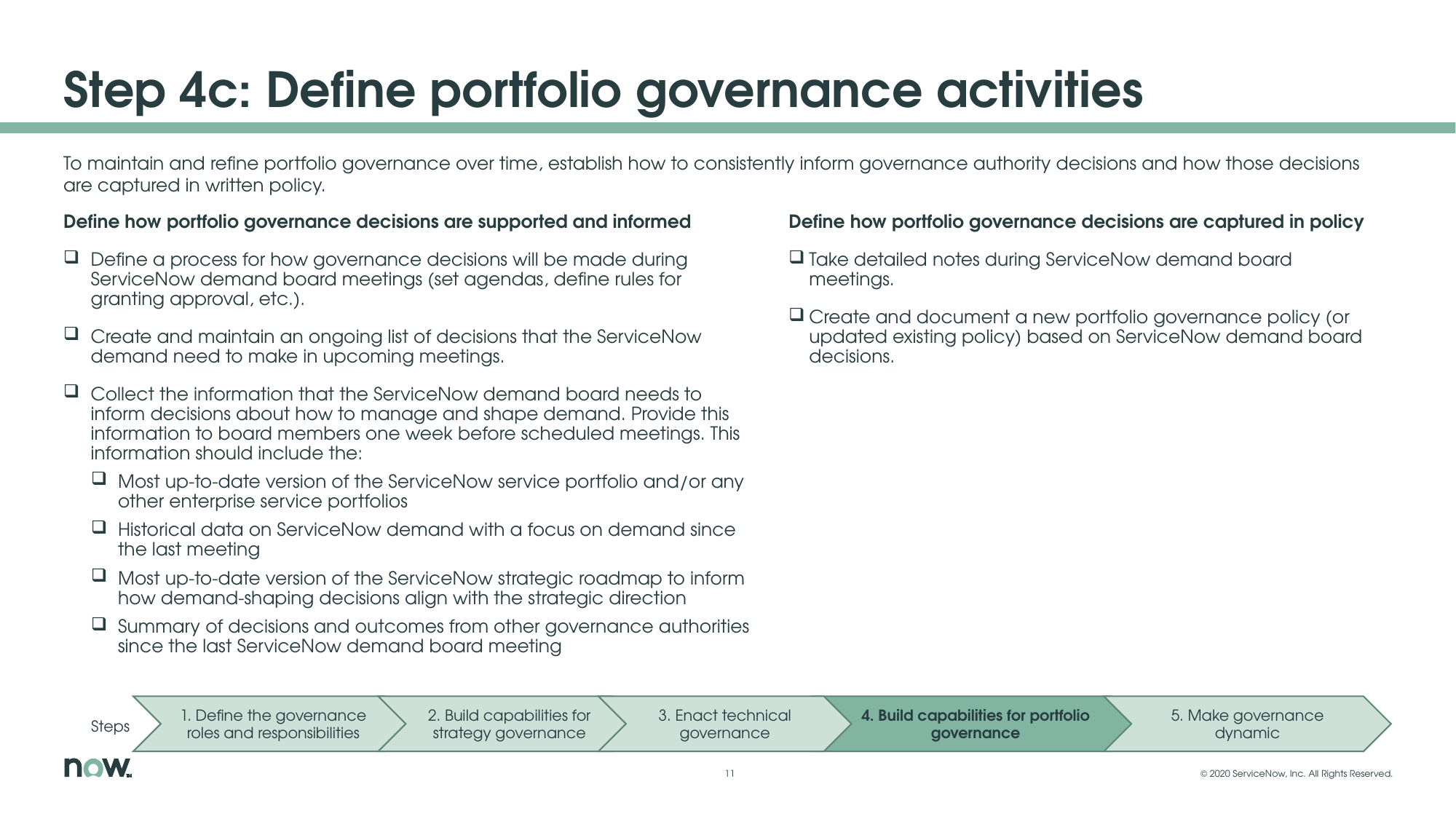

# Step 4c: Define portfolio governance activities

To maintain and refine portfolio governance over time, establish how to consistently inform governance authority decisions and how those decisions are captured in written policy.
Define how portfolio governance decisions are supported and informed
Define a process for how governance decisions will be made during ServiceNow demand board meetings (set agendas, define rules for granting approval, etc.).
Create and maintain an ongoing list of decisions that the ServiceNow demand need to make in upcoming meetings.
Collect the information that the ServiceNow demand board needs to inform decisions about how to manage and shape demand. Provide this information to board members one week before scheduled meetings. This information should include the:
Most up-to-date version of the ServiceNow service portfolio and/or any other enterprise service portfolios
Historical data on ServiceNow demand with a focus on demand since the last meeting
Most up-to-date version of the ServiceNow strategic roadmap to inform how demand-shaping decisions align with the strategic direction
Summary of decisions and outcomes from other governance authorities since the last ServiceNow demand board meeting
Define how portfolio governance decisions are captured in policy
Take detailed notes during ServiceNow demand board meetings.
Create and document a new portfolio governance policy (or updated existing policy) based on ServiceNow demand board decisions.

1. Define the governance roles and responsibilities
2. Build capabilities for strategy governance
3. Enact technical governance
4. Build capabilities for portfolio governance
5. Make governance dynamic
Steps